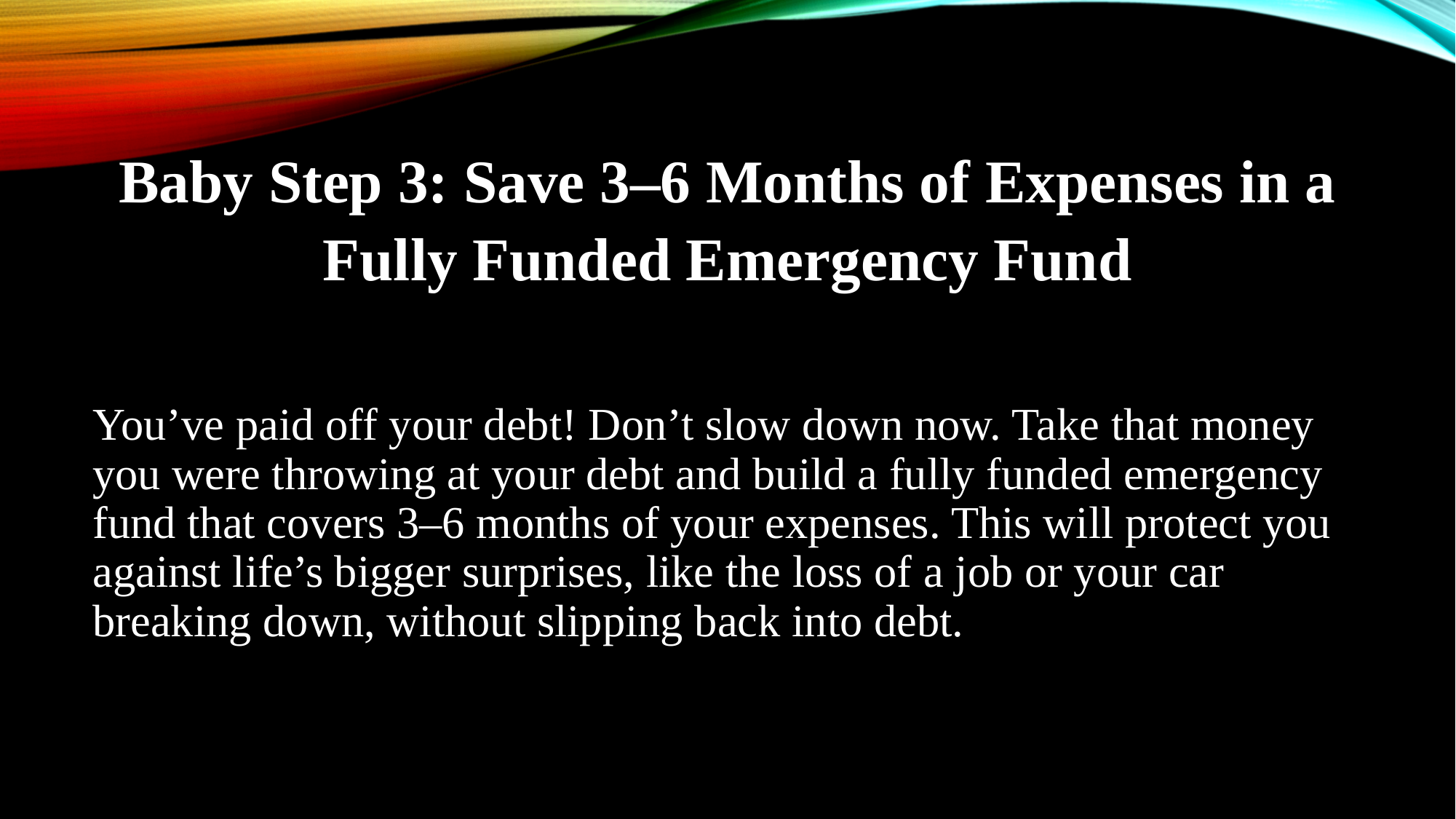

Baby Step 3: Save 3–6 Months of Expenses in a Fully Funded Emergency Fund

You’ve paid off your debt! Don’t slow down now. Take that money you were throwing at your debt and build a fully funded emergency fund that covers 3–6 months of your expenses. This will protect you against life’s bigger surprises, like the loss of a job or your car breaking down, without slipping back into debt.